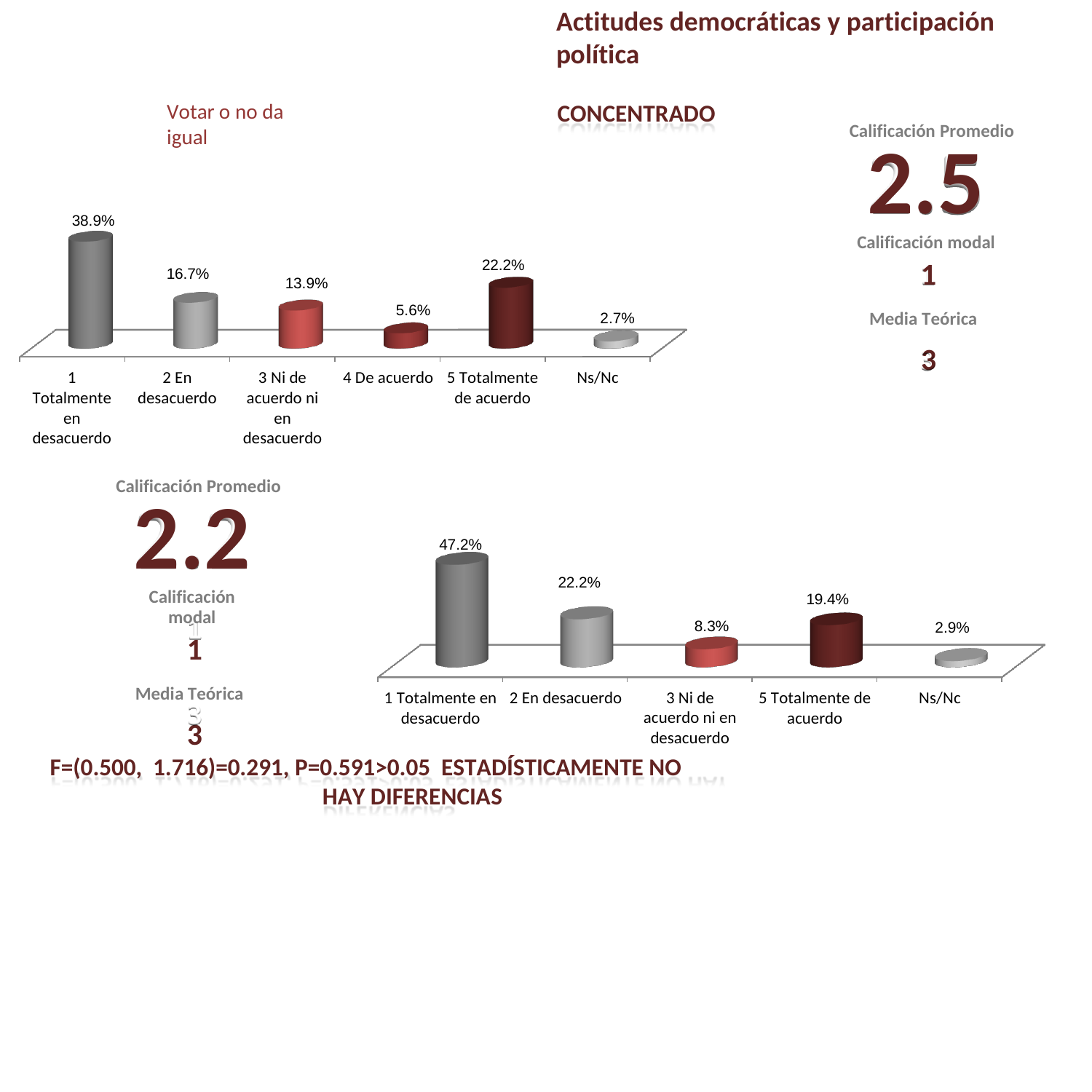

Actitudes democráticas y participación política
CONCENTRADO
Votar o no da igual

Calificación Promedio
2.5
Calificación modal
1

Media Teórica

3
38.9%

22.2%
16.7%
13.9%
5.6%
2.7%

1 Totalmente en desacuerdo
3 Ni de acuerdo ni en desacuerdo
2 En
desacuerdo
4 De acuerdo
5 Totalmente
de acuerdo
Ns/Nc

Calificación Promedio
2.2
Calificación modal
1

Media Teórica

3

47.2%
22.2%
19.4%

8.3%
2.9%

3 Ni de acuerdo ni en desacuerdo

1 Totalmente en
desacuerdo
2 En desacuerdo
5 Totalmente de
acuerdo
Ns/Nc
F=(0.500,  1.716)=0.291, P=0.591>0.05  ESTADÍSTICAMENTE NO HAY DIFERENCIAS